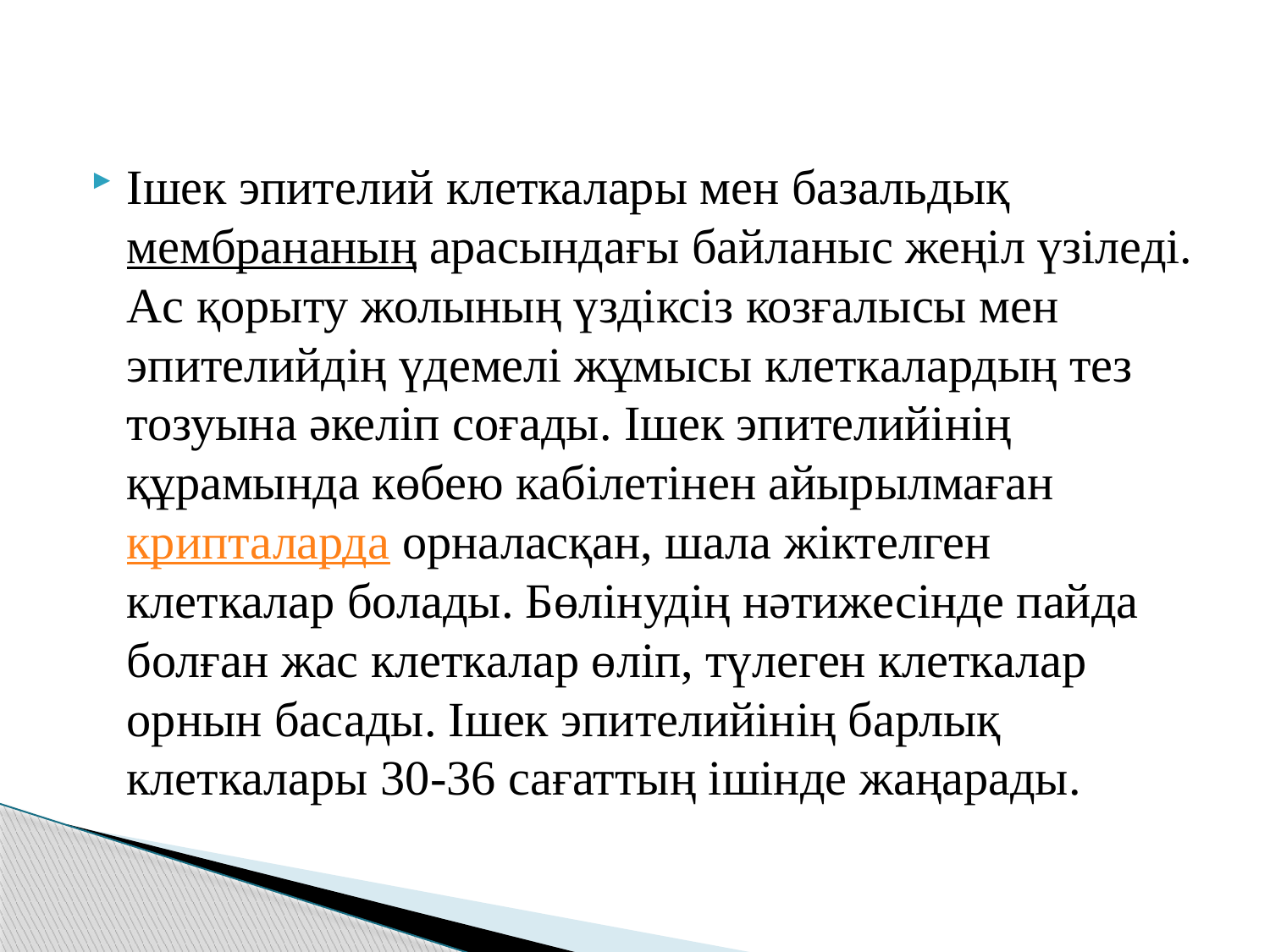

Ішек эпителий клеткалары мен базальдық мембрананың арасындағы байланыс жеңіл үзіледі. Ac қорыту жолының үздіксіз козғалысы мен эпителийдің үдемелі жұмысы клеткалардың тез тозуына әкеліп соғады. Ішек эпителийінің құрамында көбею кабілетінен айырылмаған крипталарда орналасқан, шала жіктелген клеткалар болады. Бөлінудің нәтижесінде пайда болған жас клеткалар өліп, түлеген клеткалар орнын басады. Ішек эпителийінің барлық клеткалары 30-36 сағаттың ішінде жаңарады.